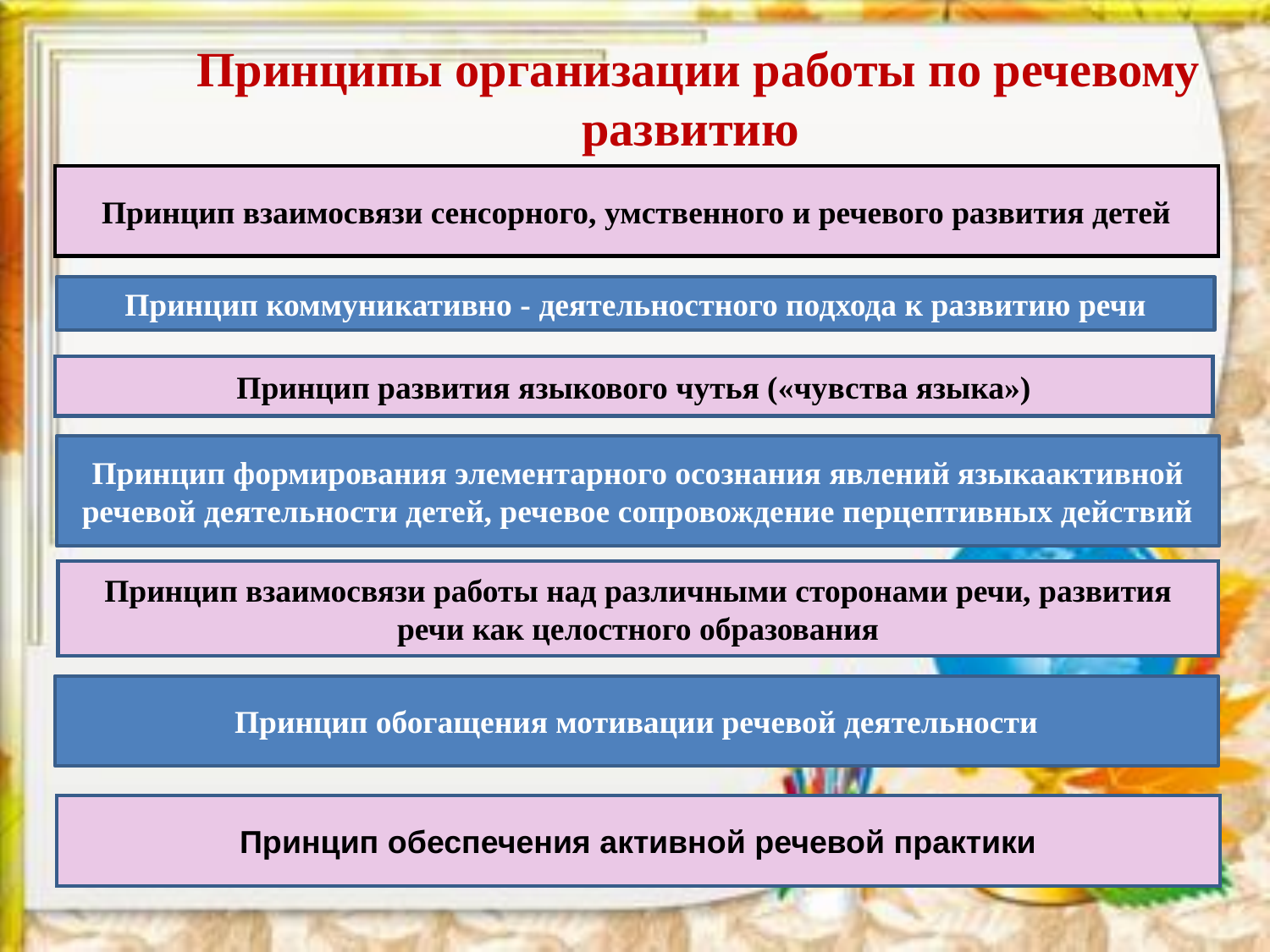

Принципы организации работы по речевому развитию
Принцип взаимосвязи сенсорного, умственного и речевого развития детей
Принцип коммуникативно - деятельностного подхода к развитию речи
Принцип развития языкового чутья («чувства языка»)
Принцип формирования элементарного осознания явлений языкаактивной речевой деятельности детей, речевое сопровождение перцептивных действий
Принцип взаимосвязи работы над различными сторонами речи, развития речи как целостного образования
Принцип обогащения мотивации речевой деятельности
Принцип обеспечения активной речевой практики